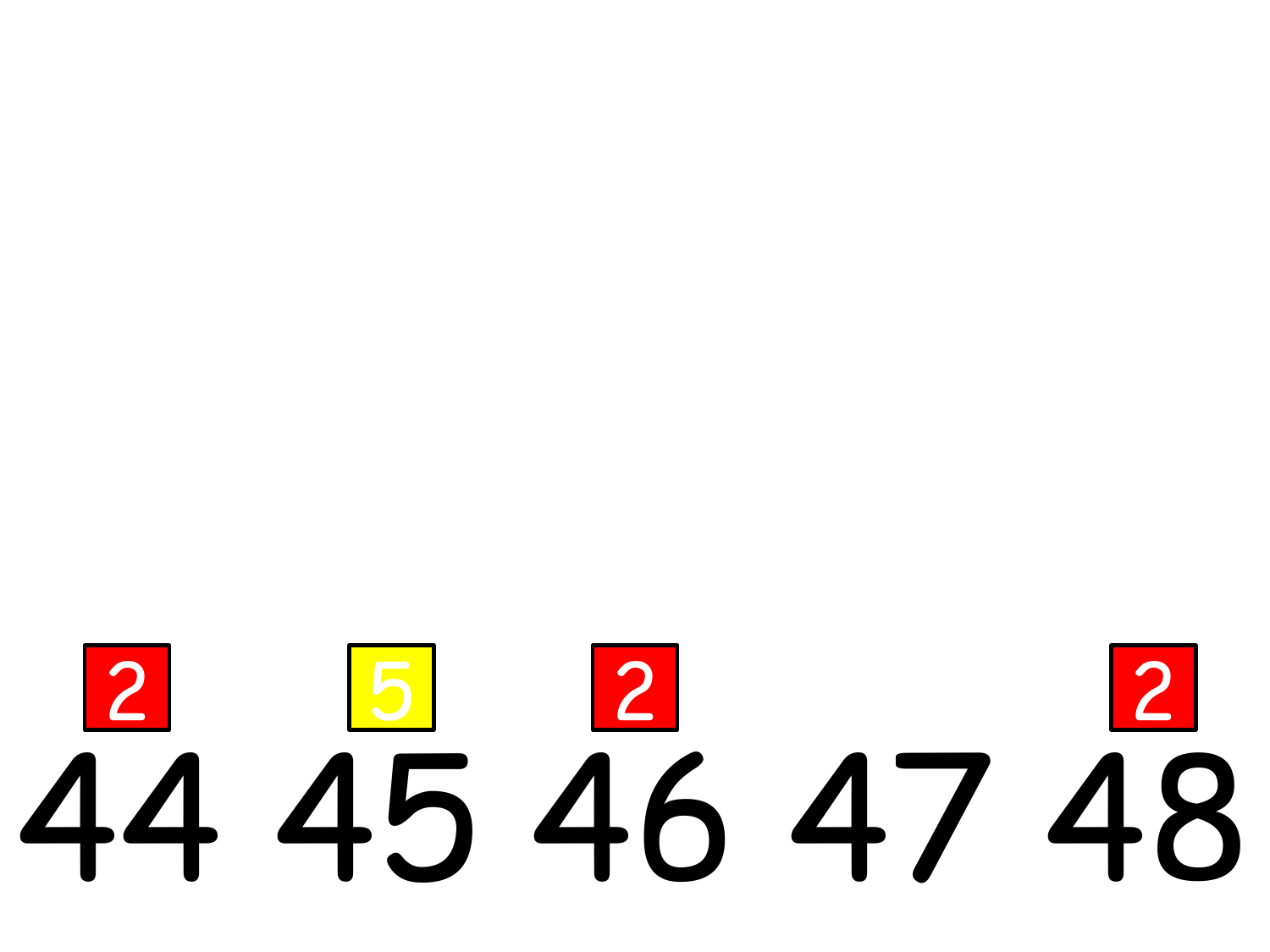

2
5
2
2
 44 45 46 47 48